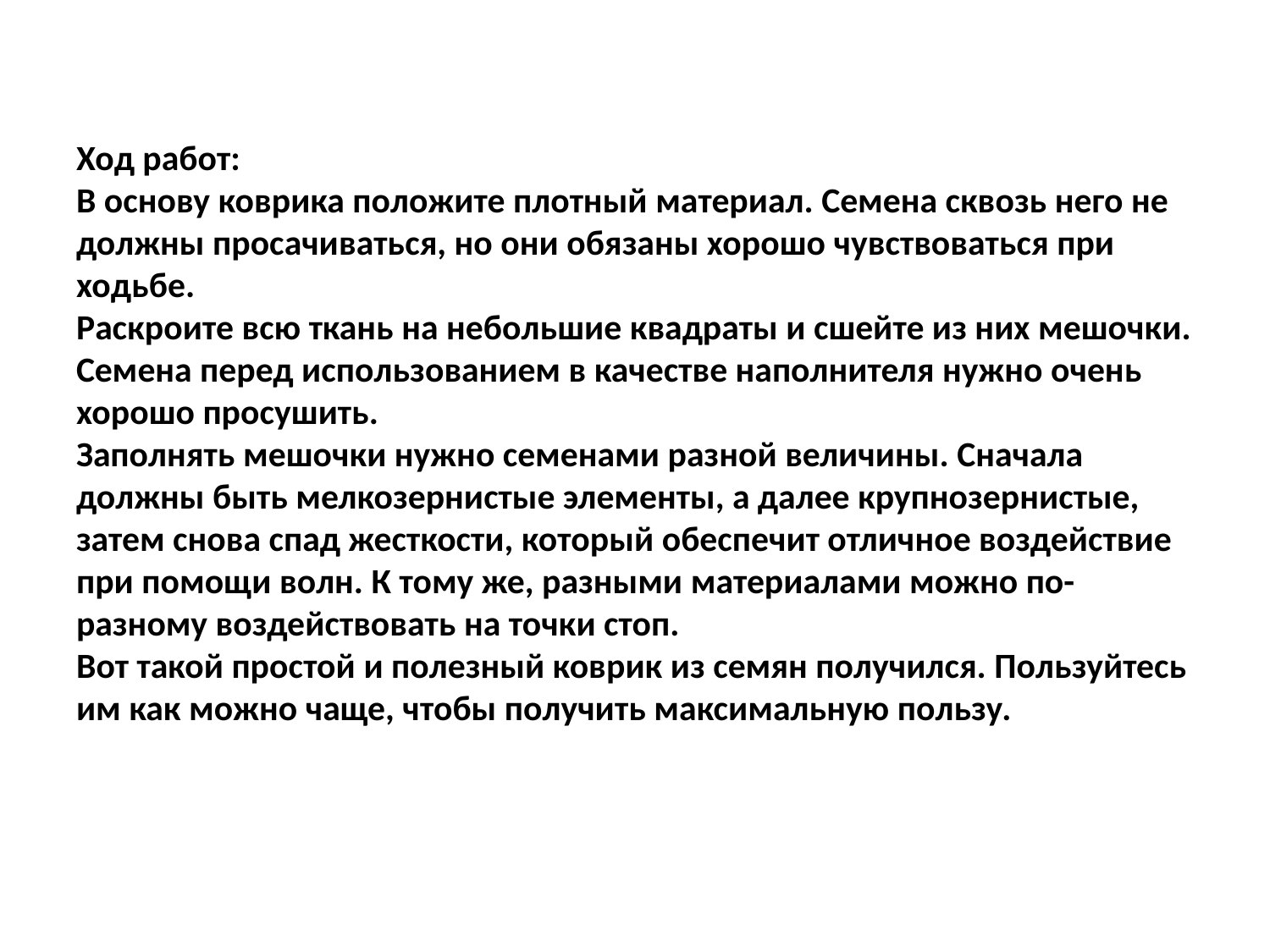

# Ход работ: В основу коврика положите плотный материал. Семена сквозь него не должны просачиваться, но они обязаны хорошо чувствоваться при ходьбе. Раскроите всю ткань на небольшие квадраты и сшейте из них мешочки. Семена перед использованием в качестве наполнителя нужно очень хорошо просушить. Заполнять мешочки нужно семенами разной величины. Сначала должны быть мелкозернистые элементы, а далее крупнозернистые, затем снова спад жесткости, который обеспечит отличное воздействие при помощи волн. К тому же, разными материалами можно по-разному воздействовать на точки стоп. Вот такой простой и полезный коврик из семян получился. Пользуйтесь им как можно чаще, чтобы получить максимальную пользу.